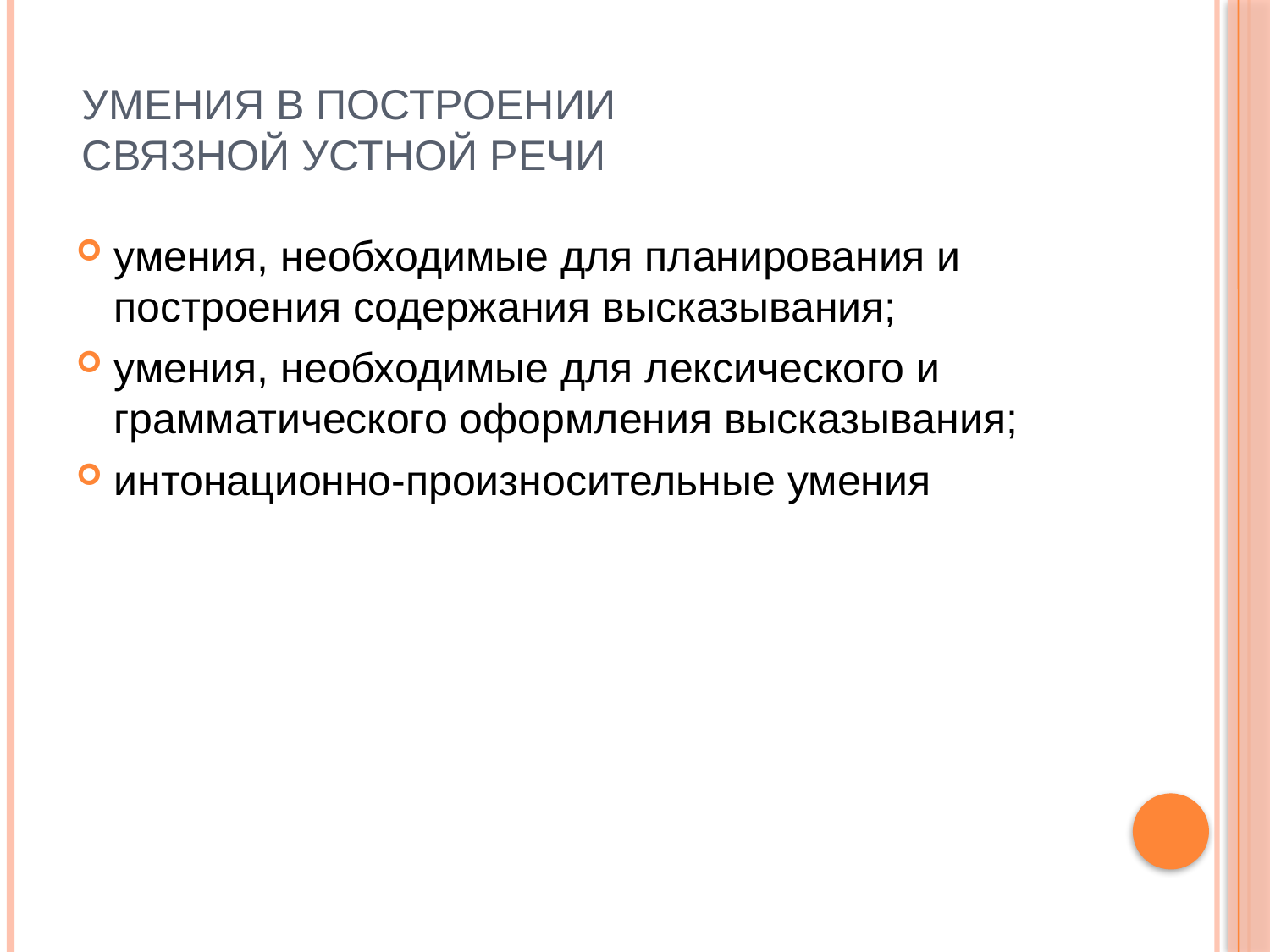

# УМЕНИЯ В ПОСТРОЕНИИ СВЯЗНОЙ УСТНОЙ РЕЧИ
умения, необходимые для планирования и построения содержания высказывания;
умения, необходимые для лексического и грамматического оформления высказывания;
интонационно-произносительные умения